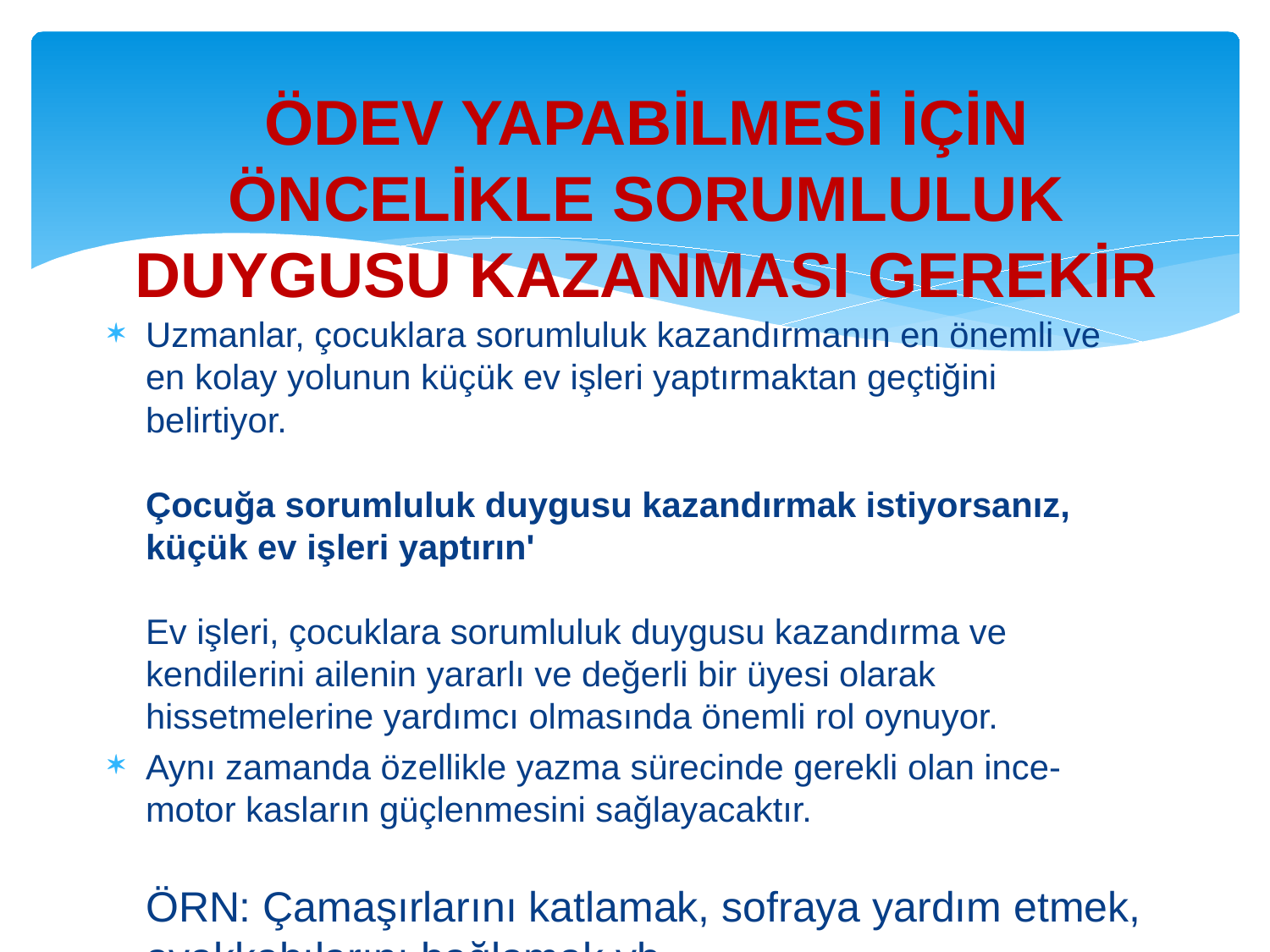

# ÖDEV YAPABİLMESİ İÇİN ÖNCELİKLE SORUMLULUK DUYGUSU KAZANMASI GEREKİR
Uzmanlar, çocuklara sorumluluk kazandırmanın en önemli ve en kolay yolunun küçük ev işleri yaptırmaktan geçtiğini belirtiyor.
Çocuğa sorumluluk duygusu kazandırmak istiyorsanız, küçük ev işleri yaptırın'
Ev işleri, çocuklara sorumluluk duygusu kazandırma ve kendilerini ailenin yararlı ve değerli bir üyesi olarak hissetmelerine yardımcı olmasında önemli rol oynuyor.
Aynı zamanda özellikle yazma sürecinde gerekli olan ince-motor kasların güçlenmesini sağlayacaktır.
ÖRN: Çamaşırlarını katlamak, sofraya yardım etmek, ayakkabılarını bağlamak vb.